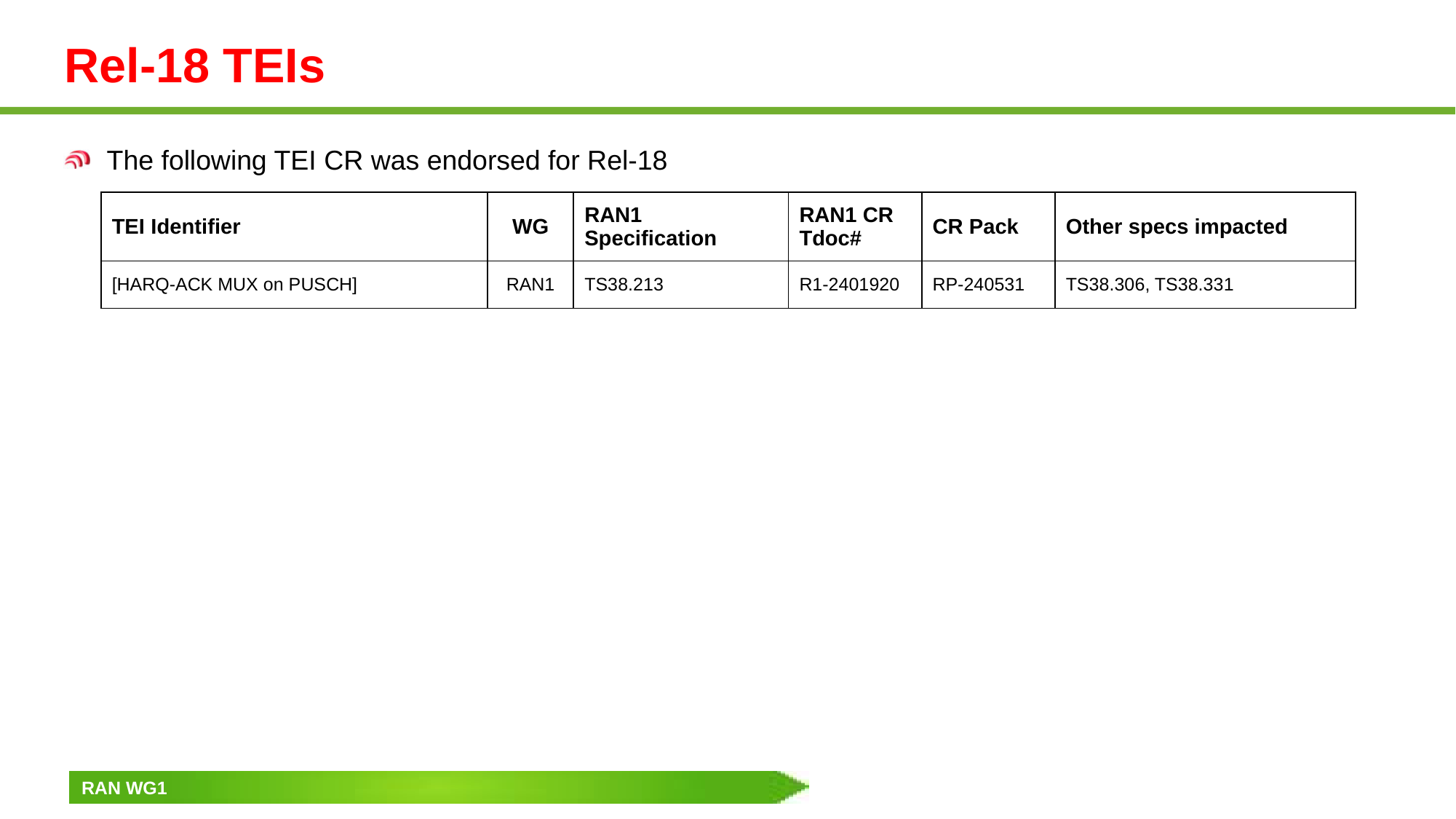

# Rel-18 TEIs
The following TEI CR was endorsed for Rel-18

| TEI Identifier | WG | RAN1 Specification | RAN1 CR Tdoc# | CR Pack | Other specs impacted |
| --- | --- | --- | --- | --- | --- |
| [HARQ-ACK MUX on PUSCH] | RAN1 | TS38.213 | R1-2401920 | RP-240531 | TS38.306, TS38.331 |